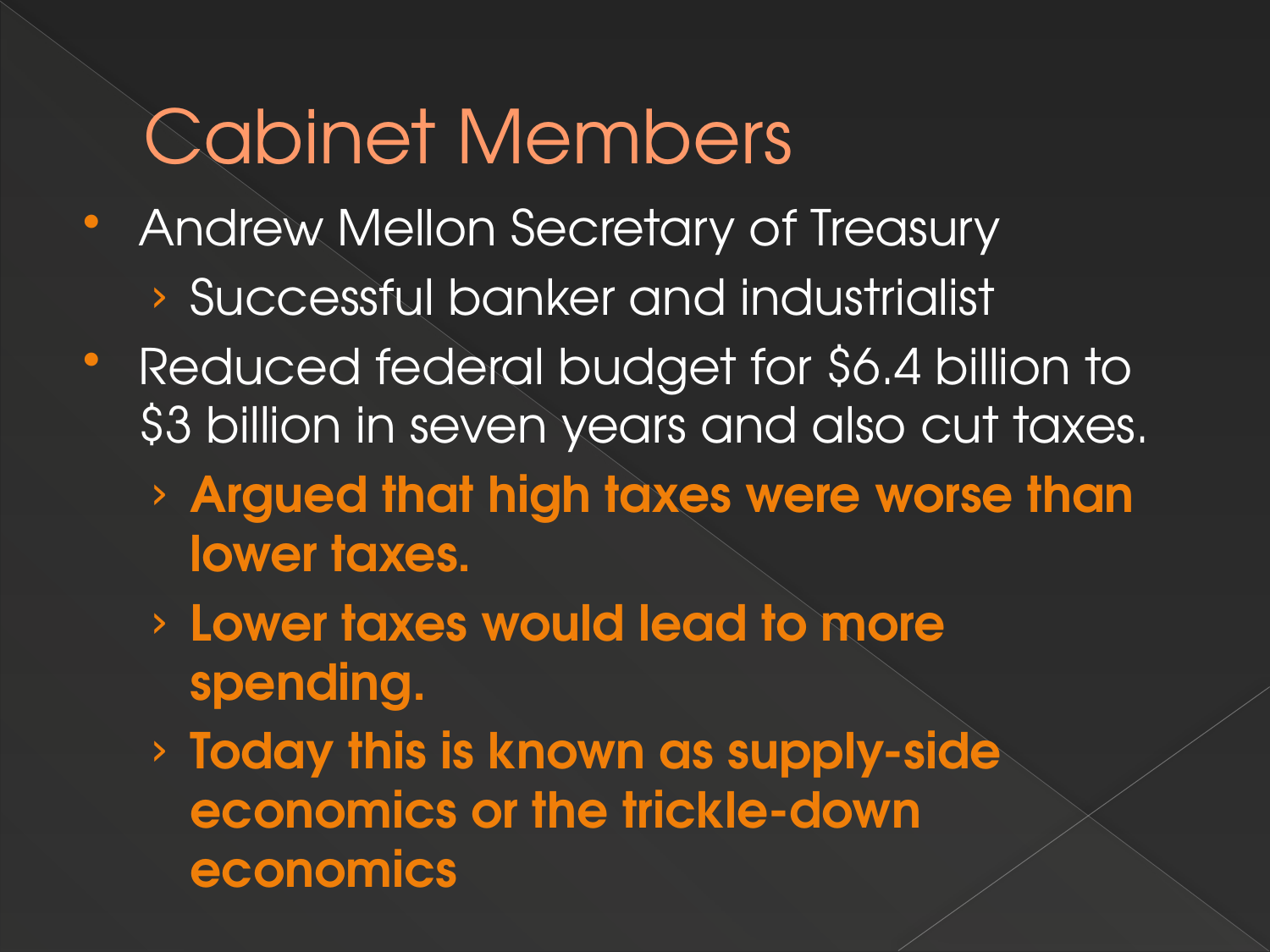

# Cabinet Members
Andrew Mellon Secretary of Treasury
Successful banker and industrialist
Reduced federal budget for $6.4 billion to $3 billion in seven years and also cut taxes.
Argued that high taxes were worse than lower taxes.
Lower taxes would lead to more spending.
Today this is known as supply-side economics or the trickle-down economics